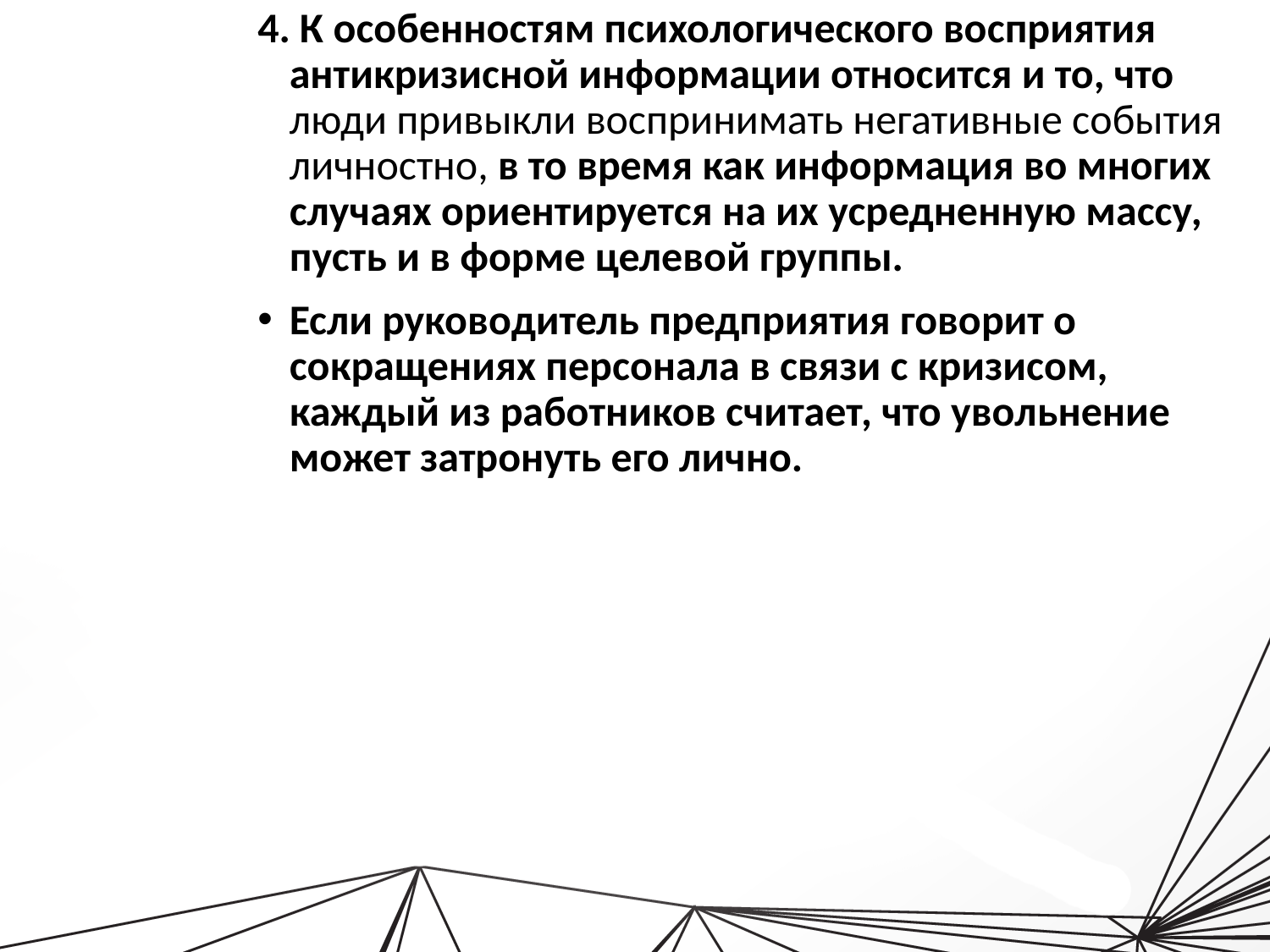

4. К особенностям психологического восприятия антикризисной информации относится и то, что люди привыкли воспринимать негативные события личностно, в то время как информация во многих случаях ориентируется на их усредненную массу, пусть и в форме целевой группы.
Если руководитель предприятия говорит о сокращениях персонала в связи с кризисом, каждый из работников считает, что увольнение может затронуть его лично.